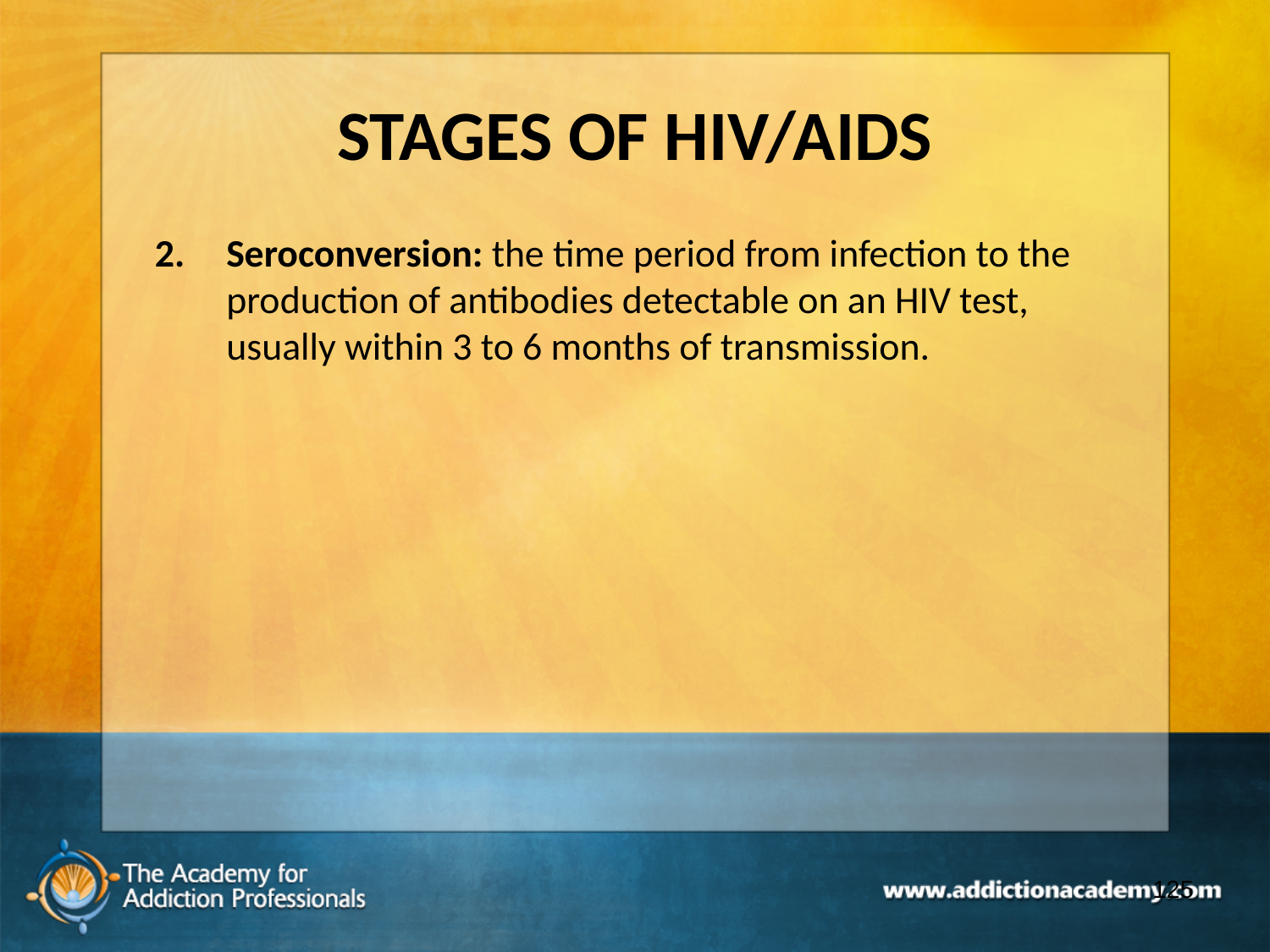

# STAGES OF HIV/AIDS
Seroconversion: the time period from infection to the production of antibodies detectable on an HIV test, usually within 3 to 6 months of transmission.
125